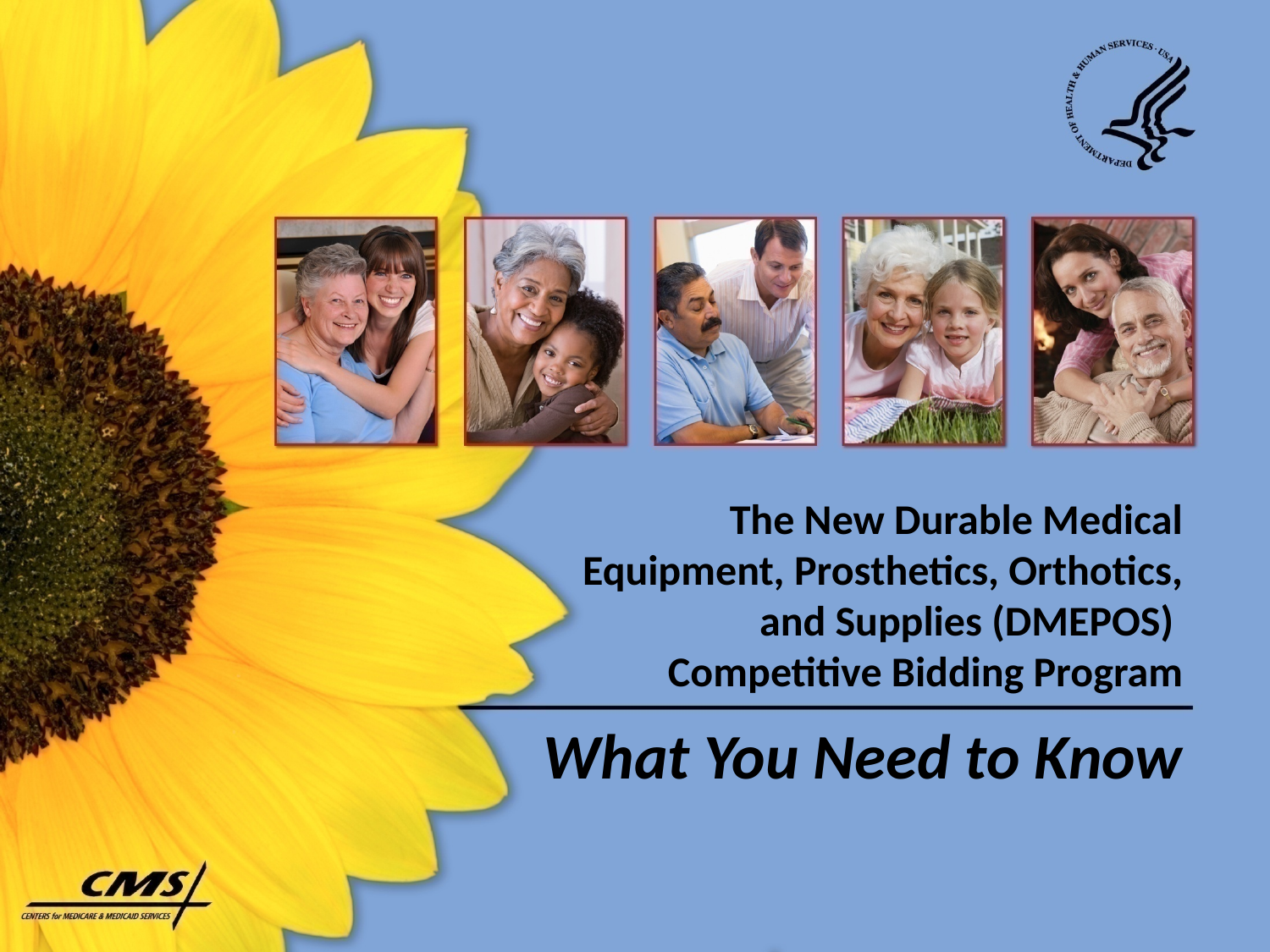

# The New Durable Medical Equipment, Prosthetics, Orthotics, and Supplies (DMEPOS) Competitive Bidding Program
What You Need to Know